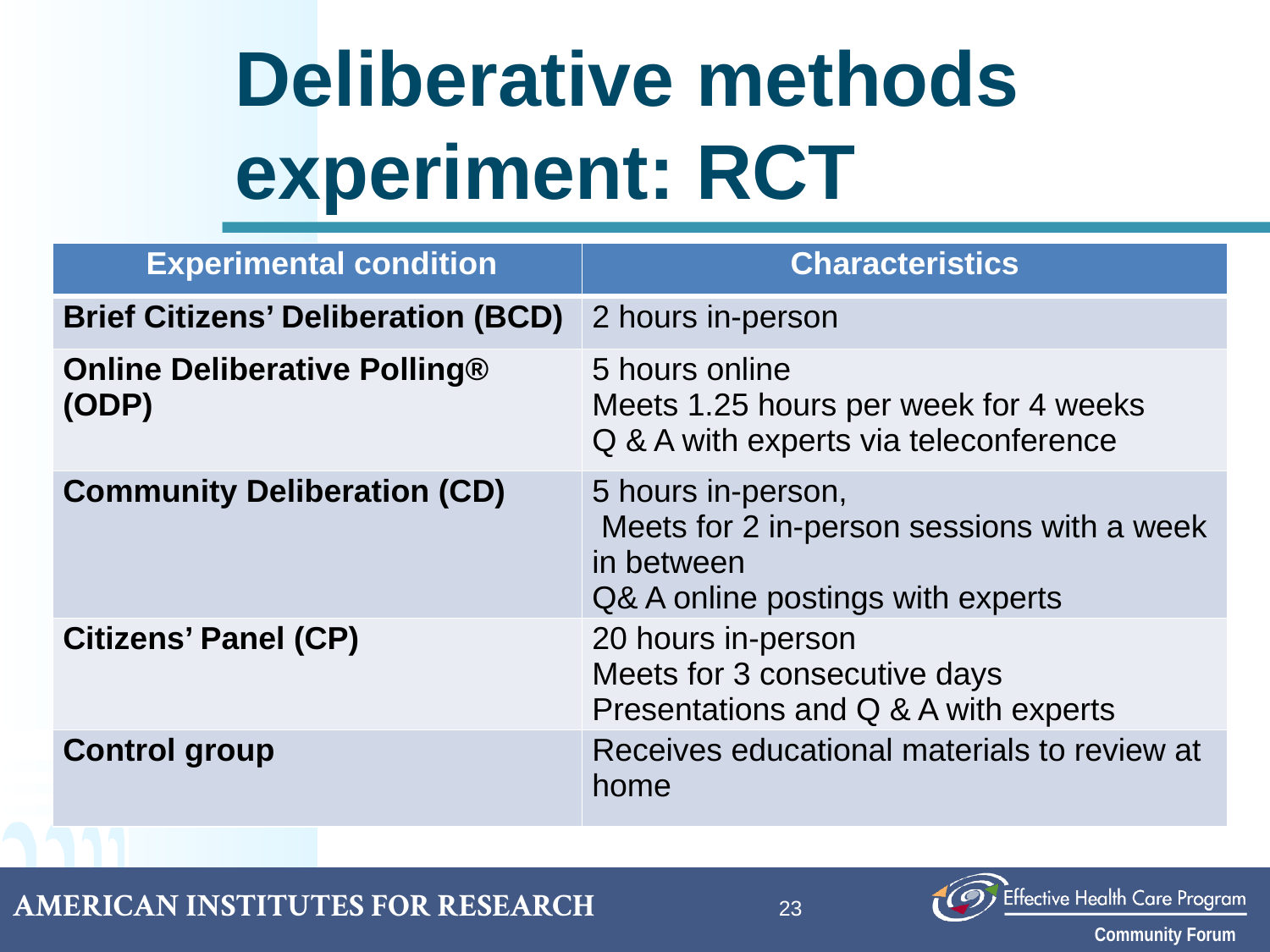

# Deliberative methods experiment: RCT
| Experimental condition | Characteristics |
| --- | --- |
| Brief Citizens’ Deliberation (BCD) | 2 hours in-person |
| Online Deliberative Polling® (ODP) | 5 hours online Meets 1.25 hours per week for 4 weeks Q & A with experts via teleconference |
| Community Deliberation (CD) | 5 hours in-person, Meets for 2 in-person sessions with a week in between Q& A online postings with experts |
| Citizens’ Panel (CP) | 20 hours in-person Meets for 3 consecutive days Presentations and Q & A with experts |
| Control group | Receives educational materials to review at home |